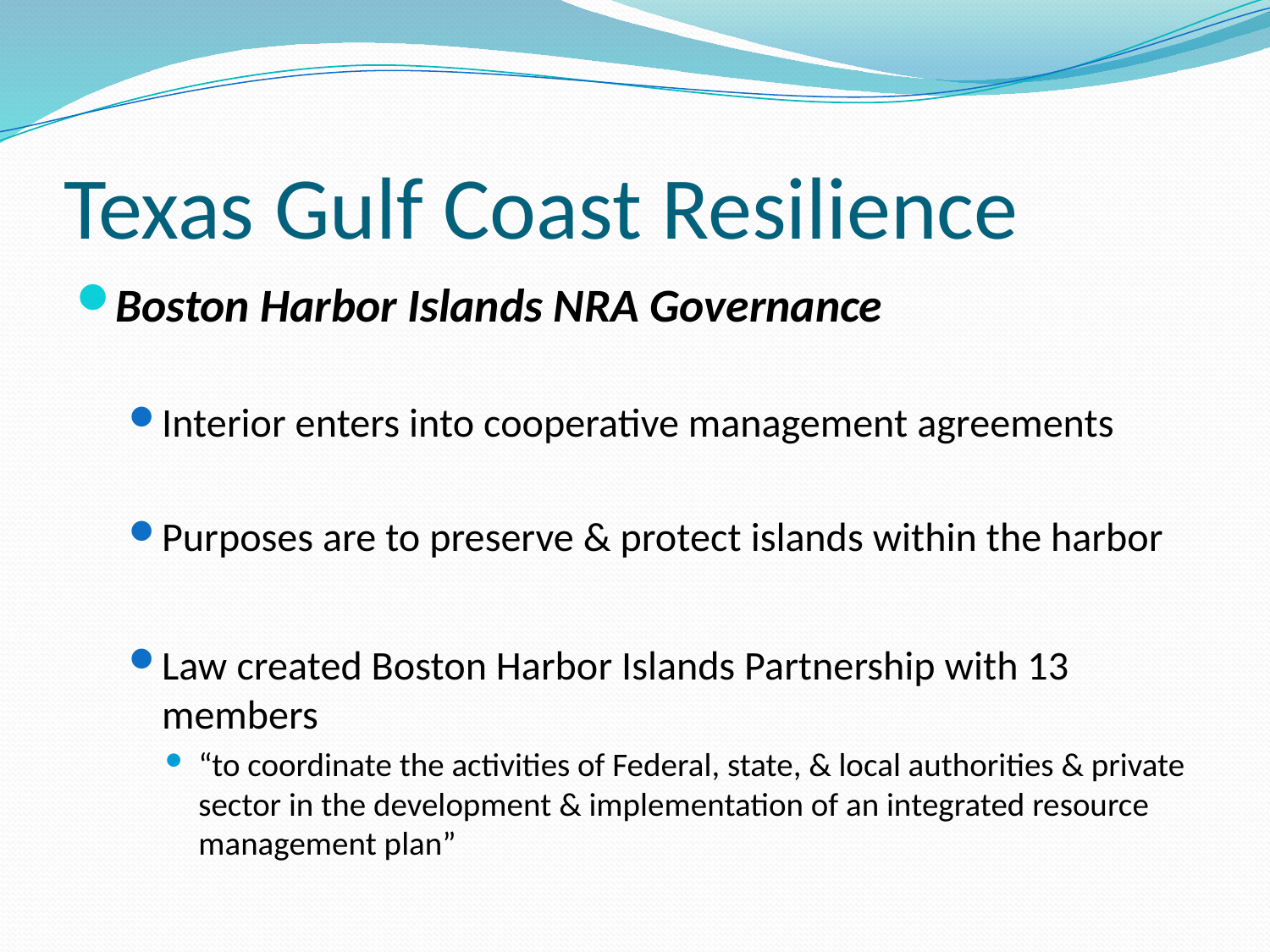

# Texas Gulf Coast Resilience
Boston Harbor Islands NRA Governance

Interior enters into cooperative management agreements

Purposes are to preserve & protect islands within the harbor

Law created Boston Harbor Islands Partnership with 13 members
“to coordinate the activities of Federal, state, & local authorities & private sector in the development & implementation of an integrated resource management plan”